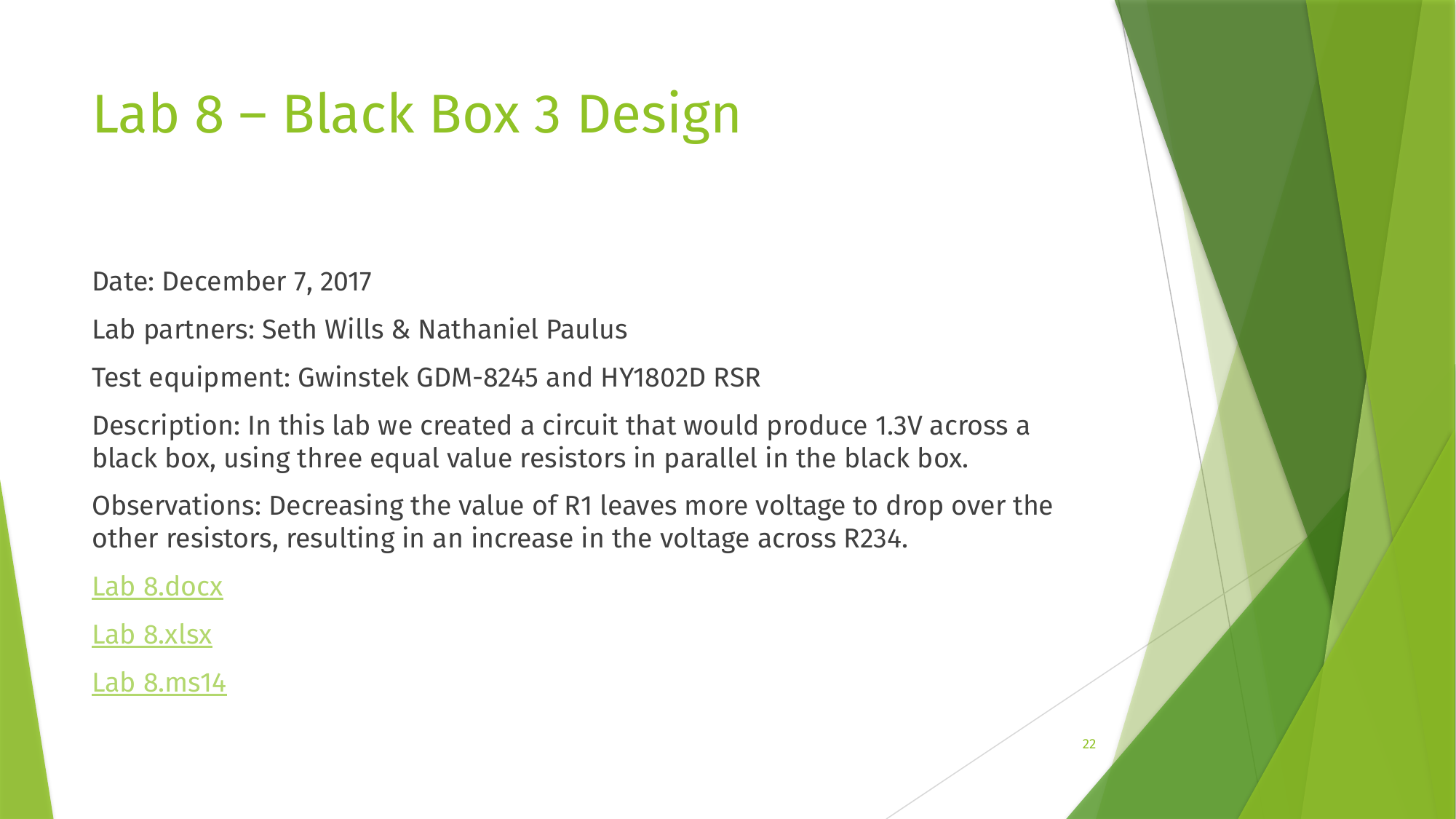

# Lab 8 – Black Box 3 Design
Date: December 7, 2017
Lab partners: Seth Wills & Nathaniel Paulus
Test equipment: Gwinstek GDM-8245 and HY1802D RSR
Description: In this lab we created a circuit that would produce 1.3V across a black box, using three equal value resistors in parallel in the black box.
Observations: Decreasing the value of R1 leaves more voltage to drop over the other resistors, resulting in an increase in the voltage across R234.
Lab 8.docx
Lab 8.xlsx
Lab 8.ms14

22